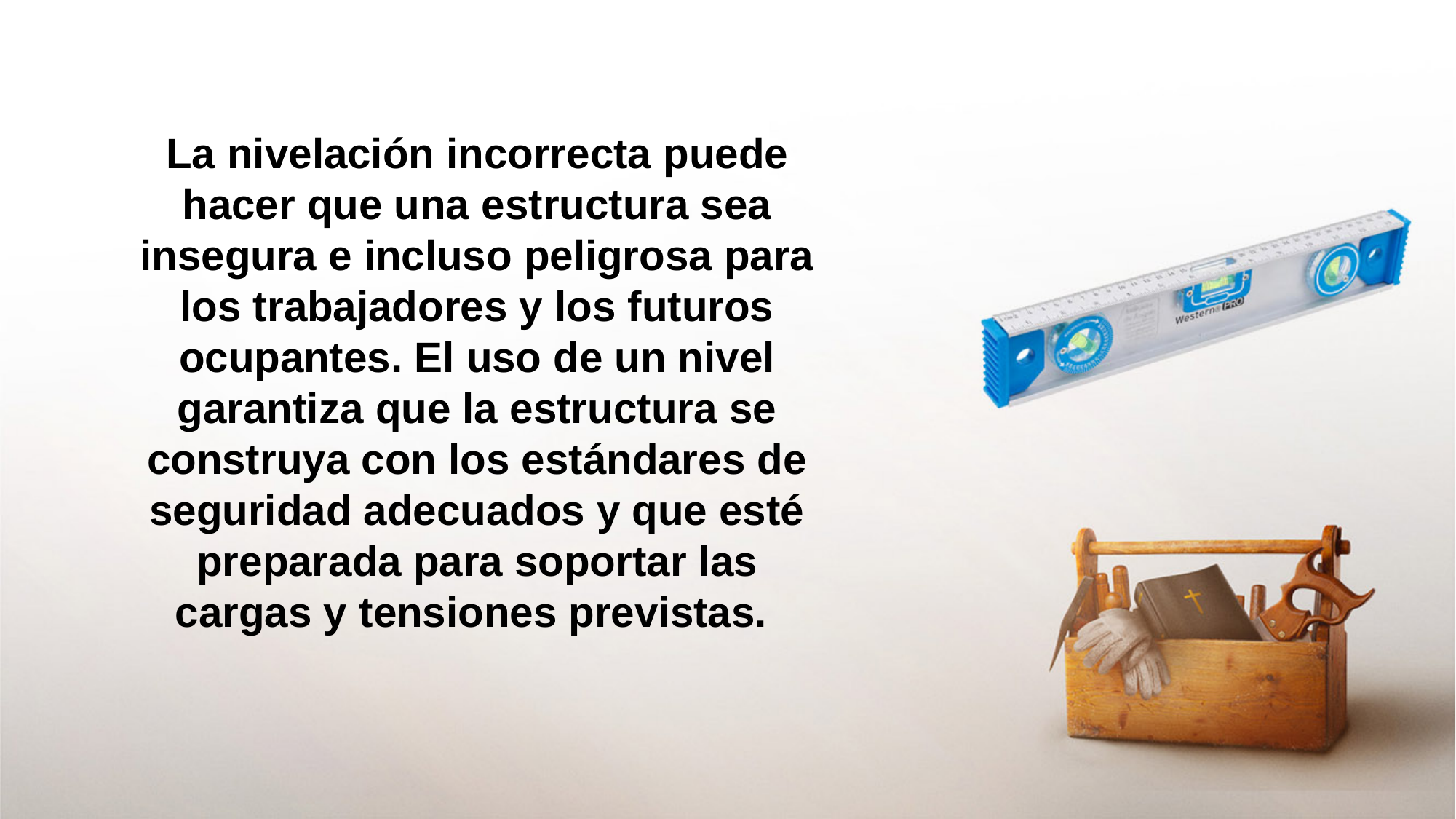

La nivelación incorrecta puede hacer que una estructura sea insegura e incluso peligrosa para los trabajadores y los futuros ocupantes. El uso de un nivel garantiza que la estructura se construya con los estándares de seguridad adecuados y que esté preparada para soportar las cargas y tensiones previstas.